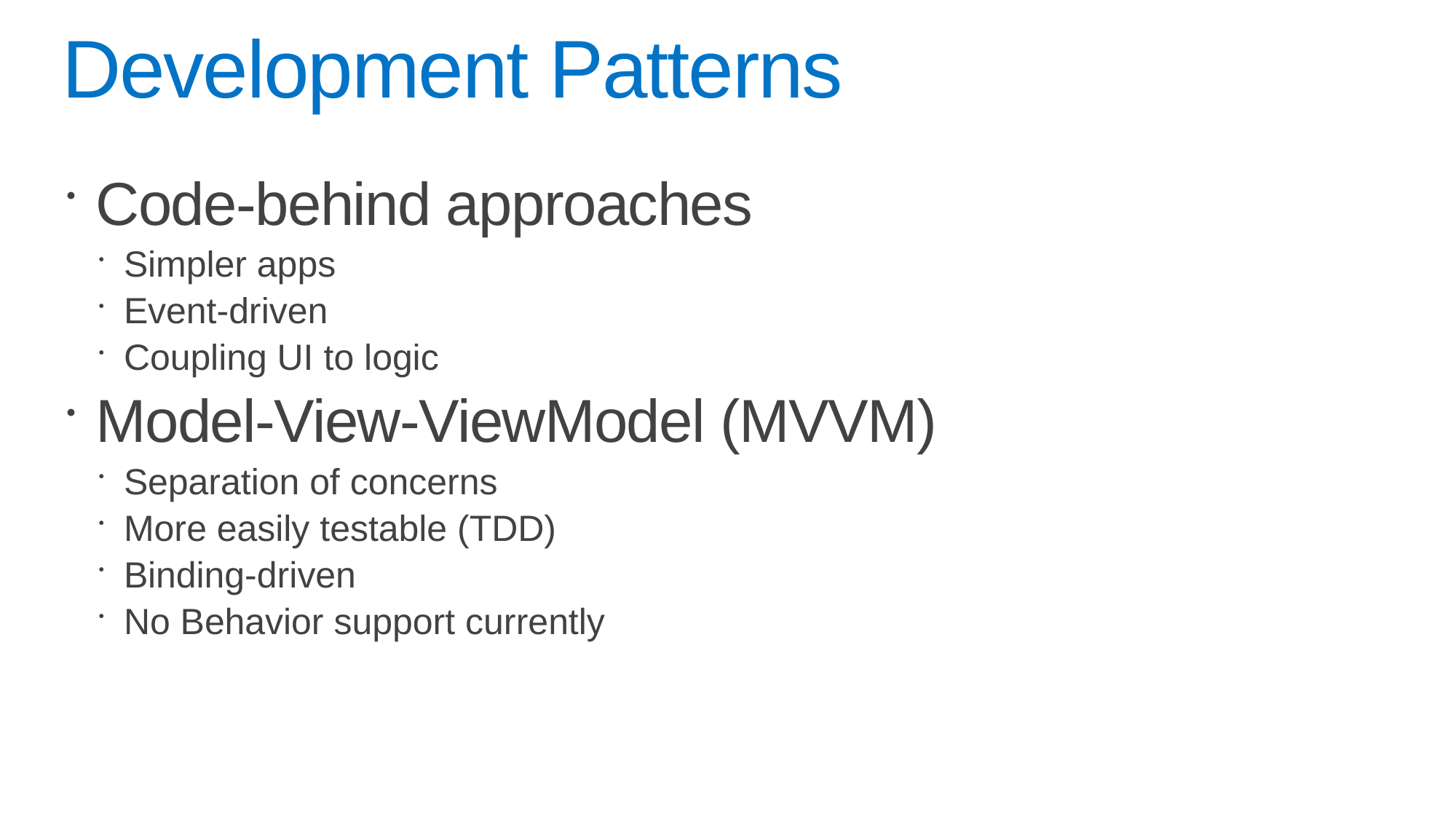

# Development Patterns
Code-behind approaches
Simpler apps
Event-driven
Coupling UI to logic
Model-View-ViewModel (MVVM)
Separation of concerns
More easily testable (TDD)
Binding-driven
No Behavior support currently